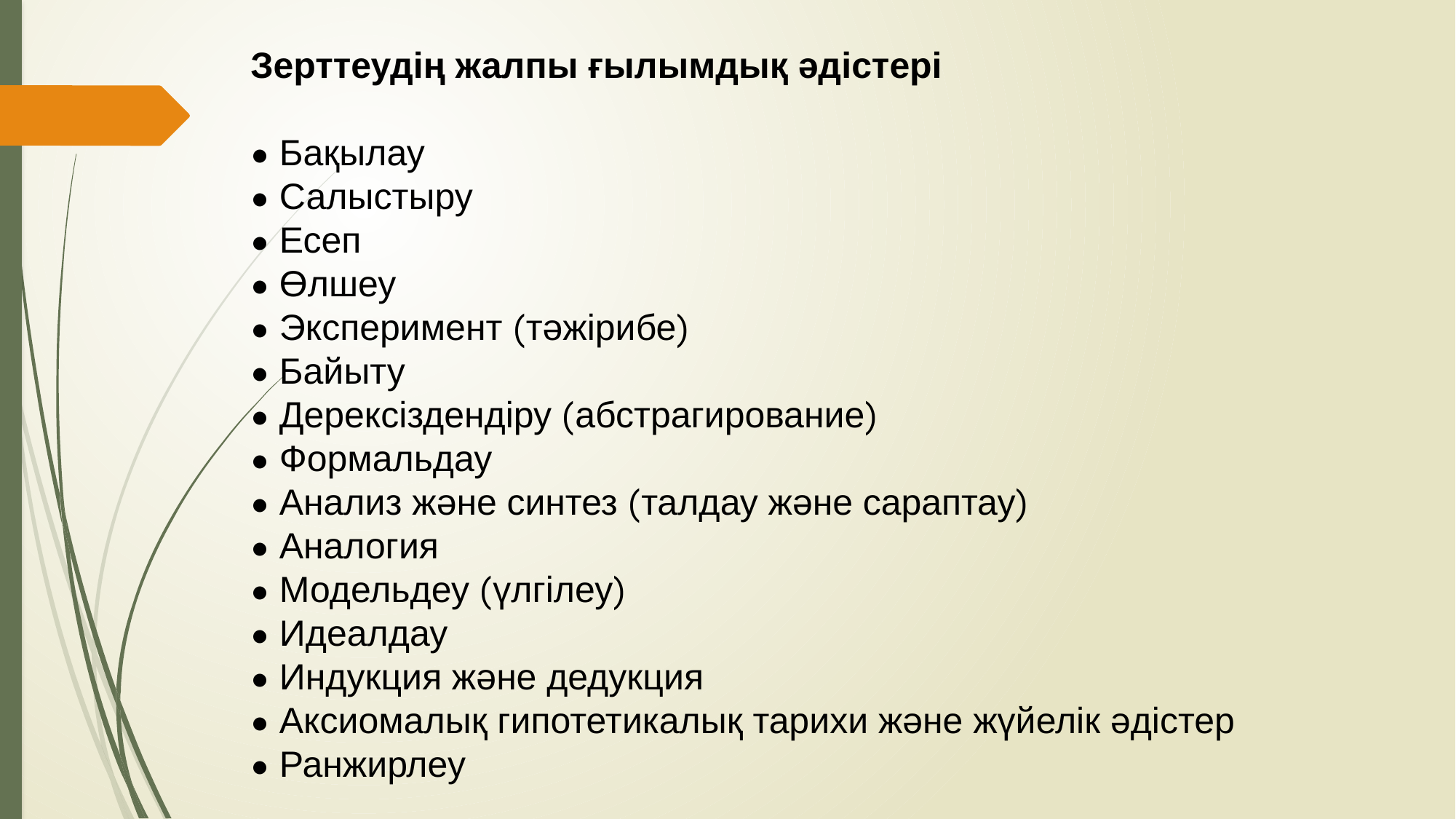

Зерттеудің жалпы ғылымдық әдістері

• Бақылау
• Салыстыру
• Есеп
• Өлшеу
• Эксперимент (тәжірибе)
• Байыту
• Дерексіздендіру (абстрагирование)
• Формальдау
• Анализ және синтез (талдау және сараптау)
• Аналогия
• Модельдеу (үлгілеу)
• Идеалдау
• Индукция және дедукция
• Аксиомалық гипотетикалық тарихи және жүйелік әдістер
• Ранжирлеу